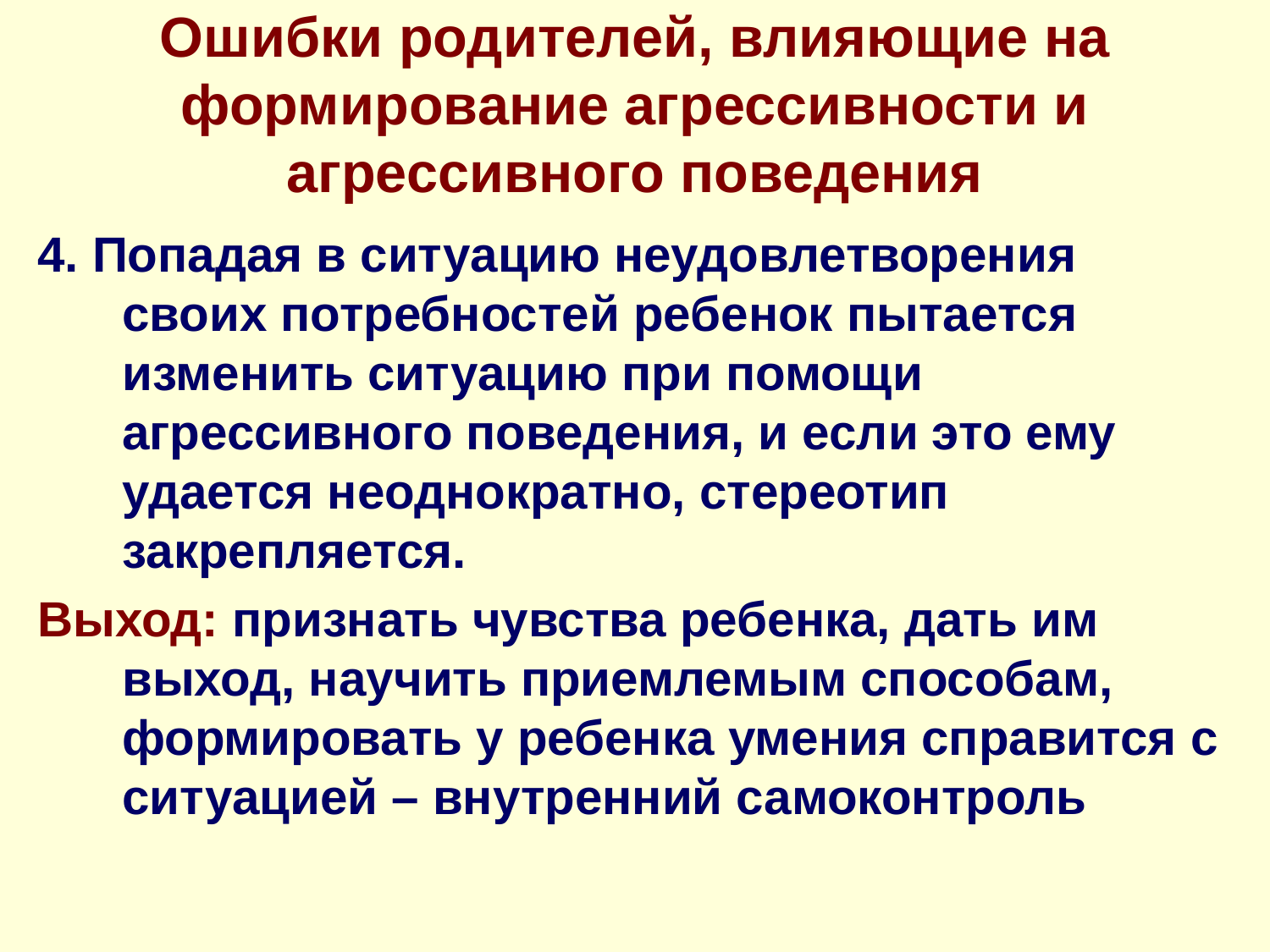

# Ошибки родителей, влияющие на формирование агрессивности и агрессивного поведения
4. Попадая в ситуацию неудовлетворения своих потребностей ребенок пытается изменить ситуацию при помощи агрессивного поведения, и если это ему удается неоднократно, стереотип закрепляется.
Выход: признать чувства ребенка, дать им выход, научить приемлемым способам, формировать у ребенка умения справится с ситуацией – внутренний самоконтроль